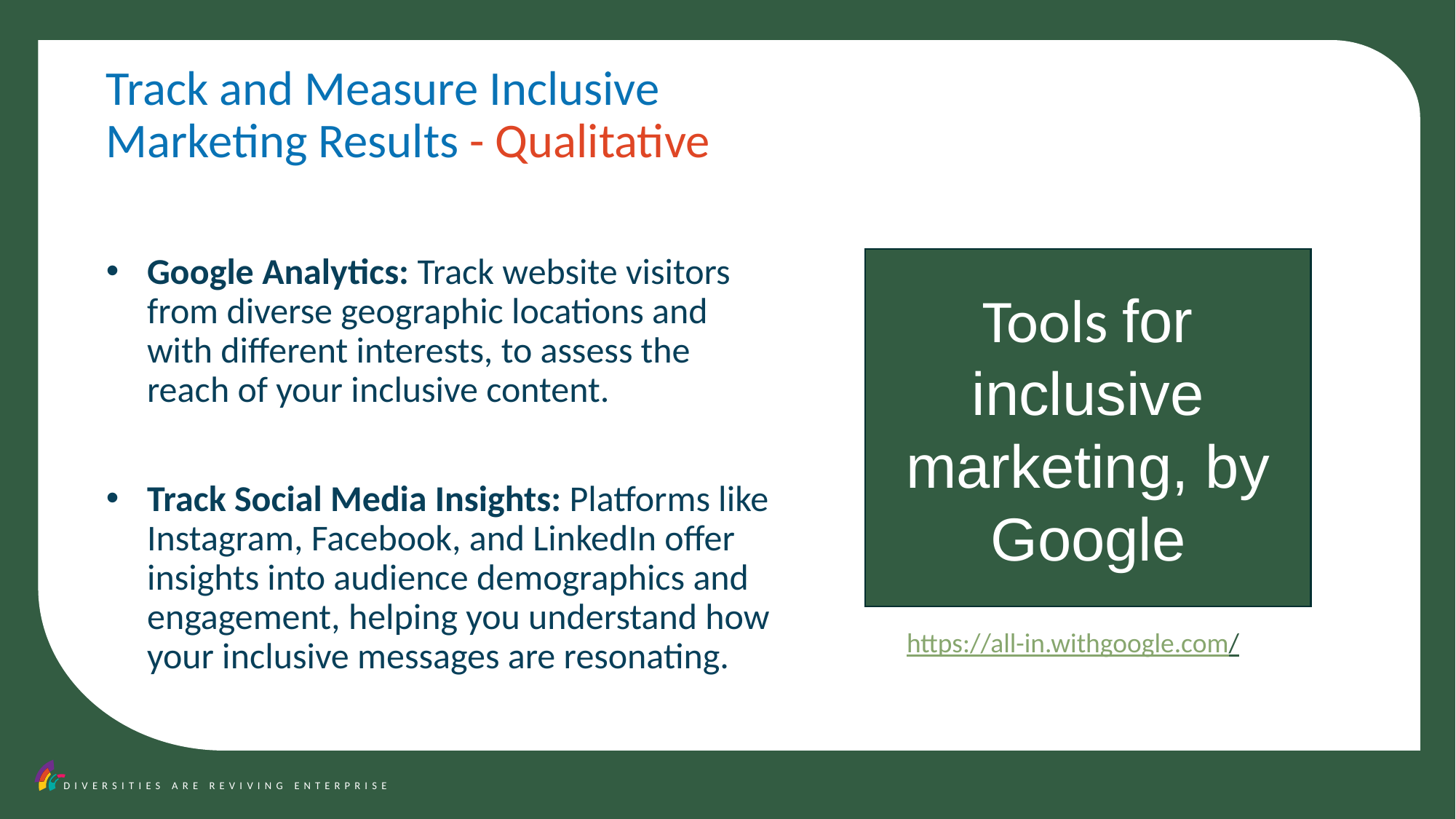

Track and Measure Inclusive Marketing Results - Qualitative
Google Analytics: Track website visitors from diverse geographic locations and with different interests, to assess the reach of your inclusive content.

Track Social Media Insights: Platforms like Instagram, Facebook, and LinkedIn offer insights into audience demographics and engagement, helping you understand how your inclusive messages are resonating.
Tools for inclusive marketing, by Google
https://all-in.withgoogle.com/